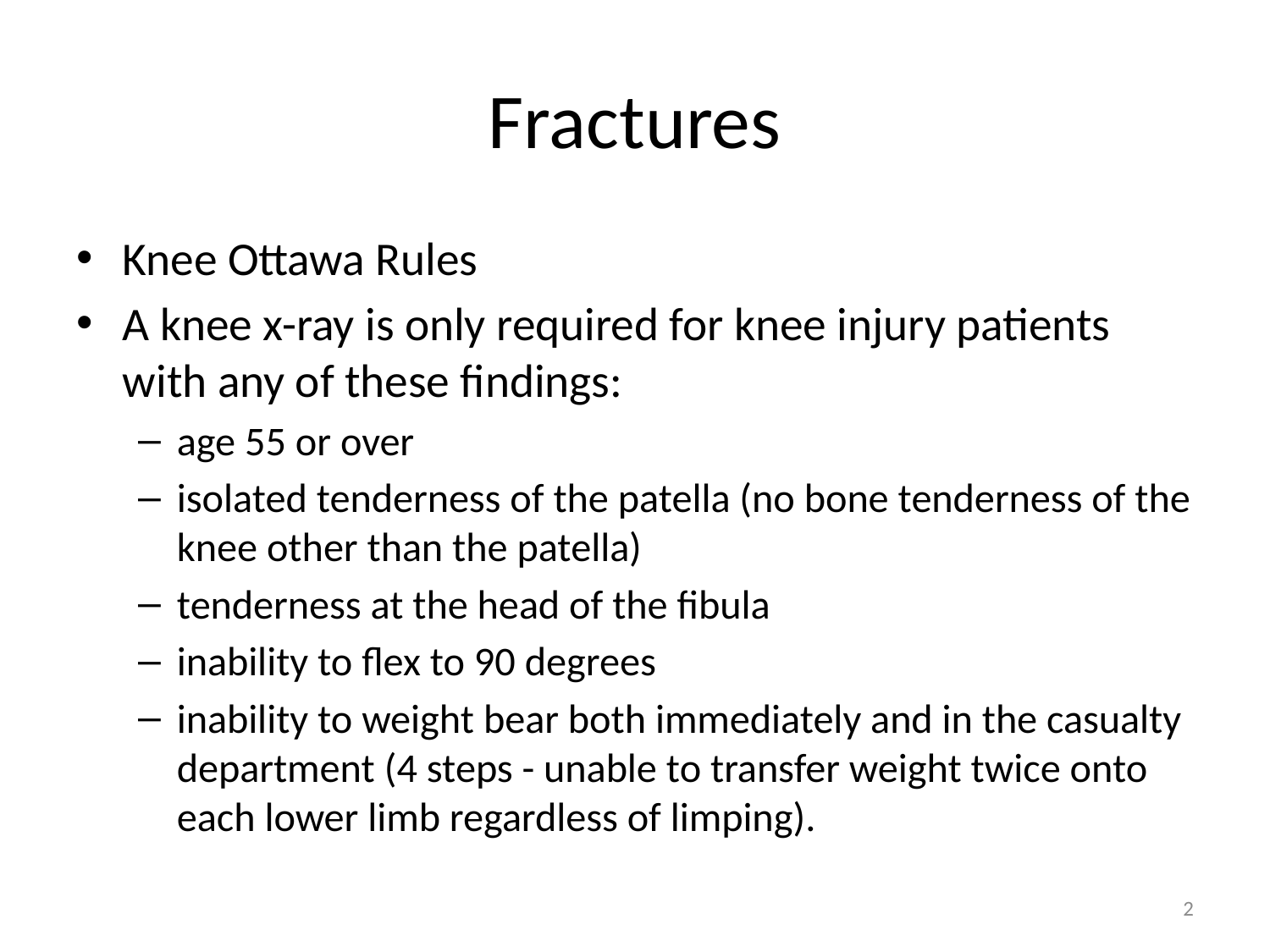

# Fractures
Knee Ottawa Rules
A knee x-ray is only required for knee injury patients with any of these findings:
age 55 or over
isolated tenderness of the patella (no bone tenderness of the knee other than the patella)
tenderness at the head of the fibula
inability to flex to 90 degrees
inability to weight bear both immediately and in the casualty department (4 steps - unable to transfer weight twice onto each lower limb regardless of limping).

2